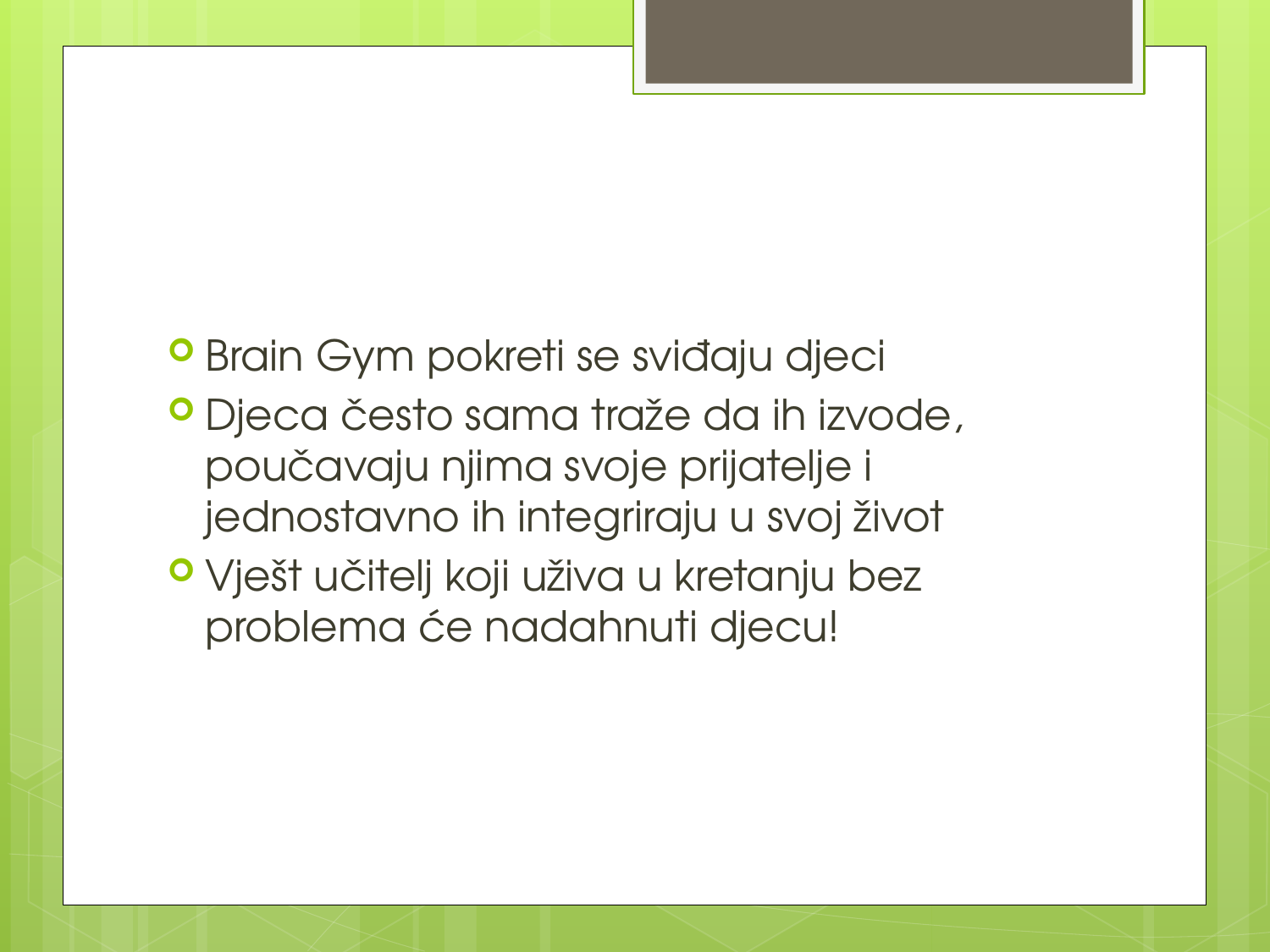

#
Brain Gym pokreti se sviđaju djeci
Djeca često sama traže da ih izvode, poučavaju njima svoje prijatelje i jednostavno ih integriraju u svoj život
Vješt učitelj koji uživa u kretanju bez problema će nadahnuti djecu!